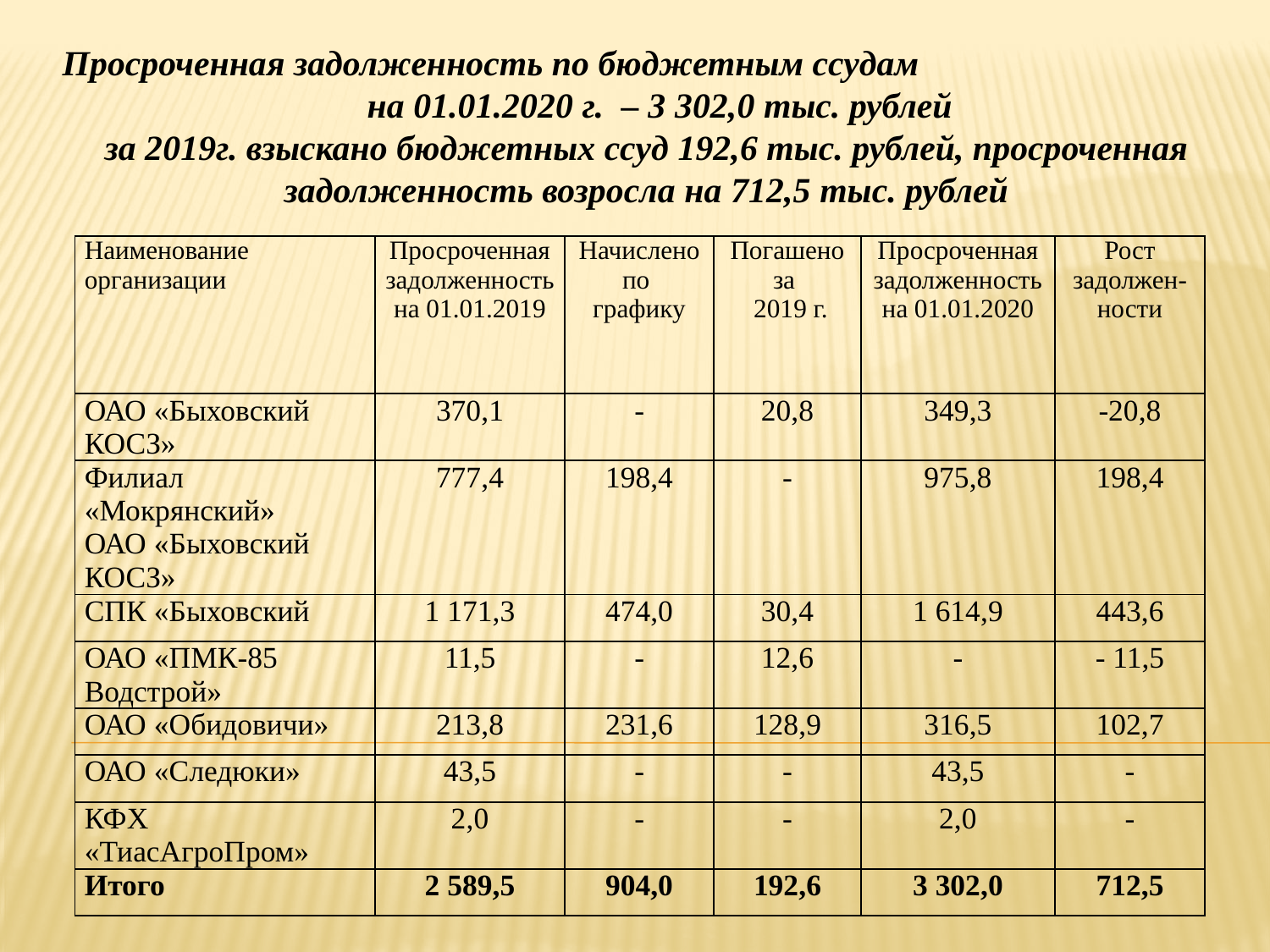

Просроченная задолженность по бюджетным ссудам                                       на 01.01.2020 г.  – 3 302,0 тыс. рублей
за 2019г. взыскано бюджетных ссуд 192,6 тыс. рублей, просроченная задолженность возросла на 712,5 тыс. рублей
| Наименование организации | Просроченная задолженность на 01.01.2019 | Начислено по графику | Погашено за 2019 г. | Просроченная задолженность на 01.01.2020 | Рост задолжен-ности |
| --- | --- | --- | --- | --- | --- |
| ОАО «Быховский КОСЗ» | 370,1 | - | 20,8 | 349,3 | -20,8 |
| Филиал «Мокрянский» ОАО «Быховский КОСЗ» | 777,4 | 198,4 | - | 975,8 | 198,4 |
| СПК «Быховский | 1 171,3 | 474,0 | 30,4 | 1 614,9 | 443,6 |
| ОАО «ПМК-85 Водстрой» | 11,5 | - | 12,6 | - | - 11,5 |
| ОАО «Обидовичи» | 213,8 | 231,6 | 128,9 | 316,5 | 102,7 |
| ОАО «Следюки» | 43,5 | - | - | 43,5 | - |
| КФХ «ТиасАгроПром» | 2,0 | - | - | 2,0 | - |
| Итого | 2 589,5 | 904,0 | 192,6 | 3 302,0 | 712,5 |